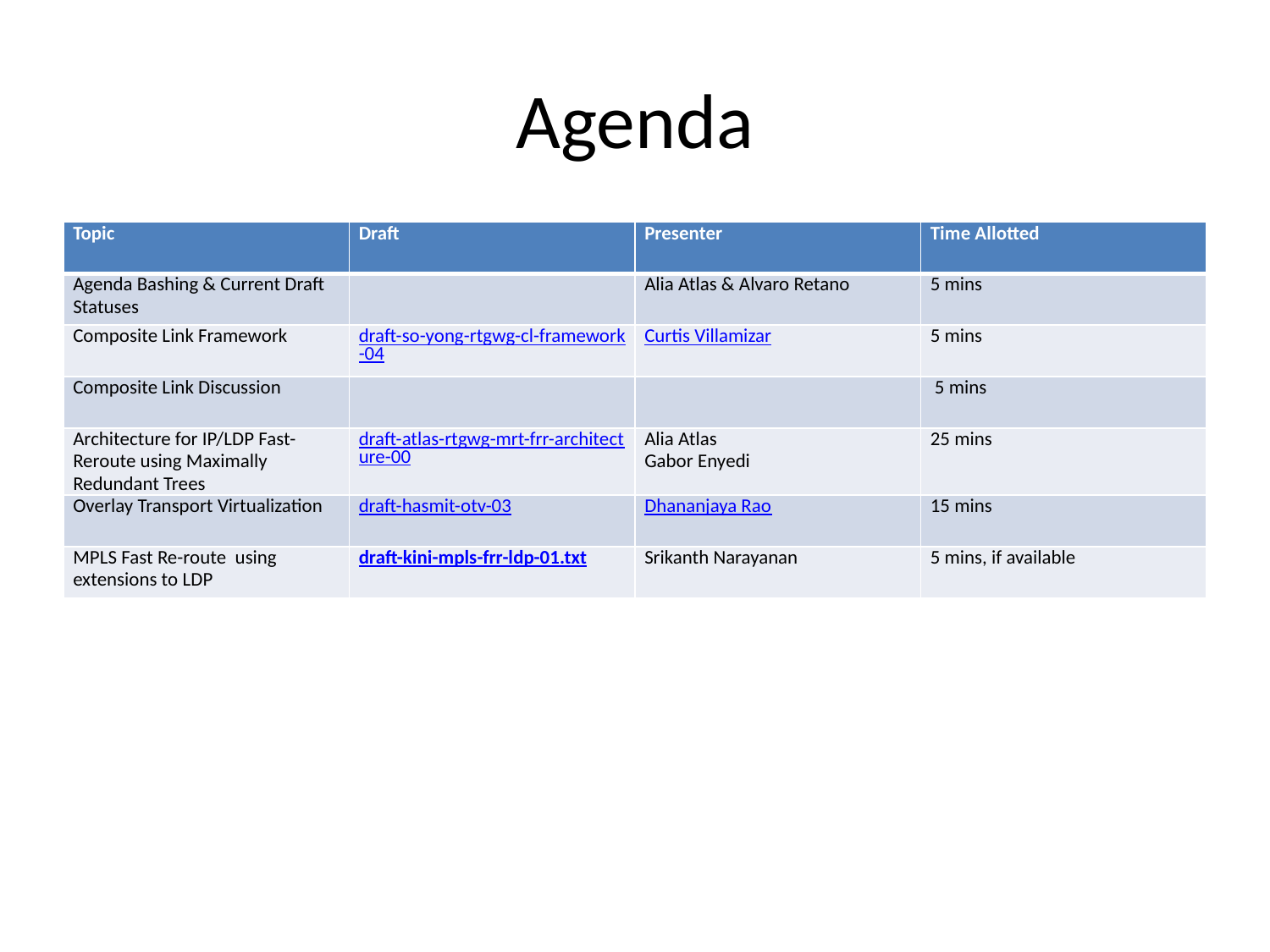

# Agenda
| Topic | Draft | Presenter | Time Allotted |
| --- | --- | --- | --- |
| Agenda Bashing & Current Draft Statuses |  | Alia Atlas & Alvaro Retano | 5 mins |
| Composite Link Framework | draft-so-yong-rtgwg-cl-framework-04 | Curtis Villamizar | 5 mins |
| Composite Link Discussion |  |  | 5 mins |
| Architecture for IP/LDP Fast-Reroute using Maximally Redundant Trees | draft-atlas-rtgwg-mrt-frr-architecture-00 | Alia Atlas Gabor Enyedi | 25 mins |
| Overlay Transport Virtualization | draft-hasmit-otv-03 | Dhananjaya Rao | 15 mins |
| MPLS Fast Re-route using extensions to LDP | draft-kini-mpls-frr-ldp-01.txt | Srikanth Narayanan | 5 mins, if available |